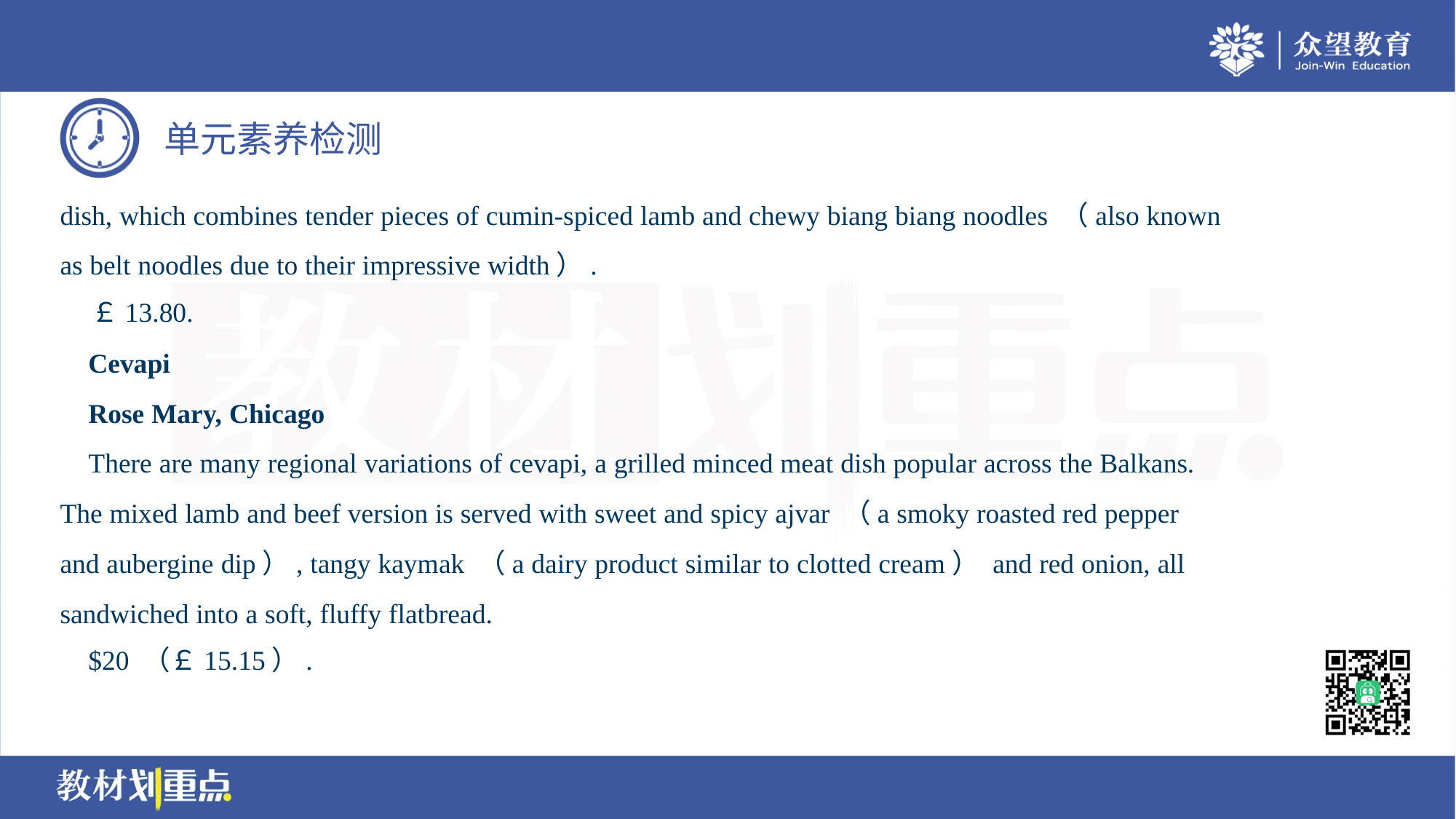

dish, which combines tender pieces of cumin-spiced lamb and chewy biang biang noodles （also known
as belt noodles due to their impressive width）.
    ￡13.80.
    Cevapi
    Rose Mary, Chicago
    There are many regional variations of cevapi, a grilled minced meat dish popular across the Balkans.
The mixed lamb and beef version is served with sweet and spicy ajvar （a smoky roasted red pepper
and aubergine dip）, tangy kaymak （a dairy product similar to clotted cream） and red onion, all
sandwiched into a soft, fluffy flatbread.
    $20 （￡15.15）.